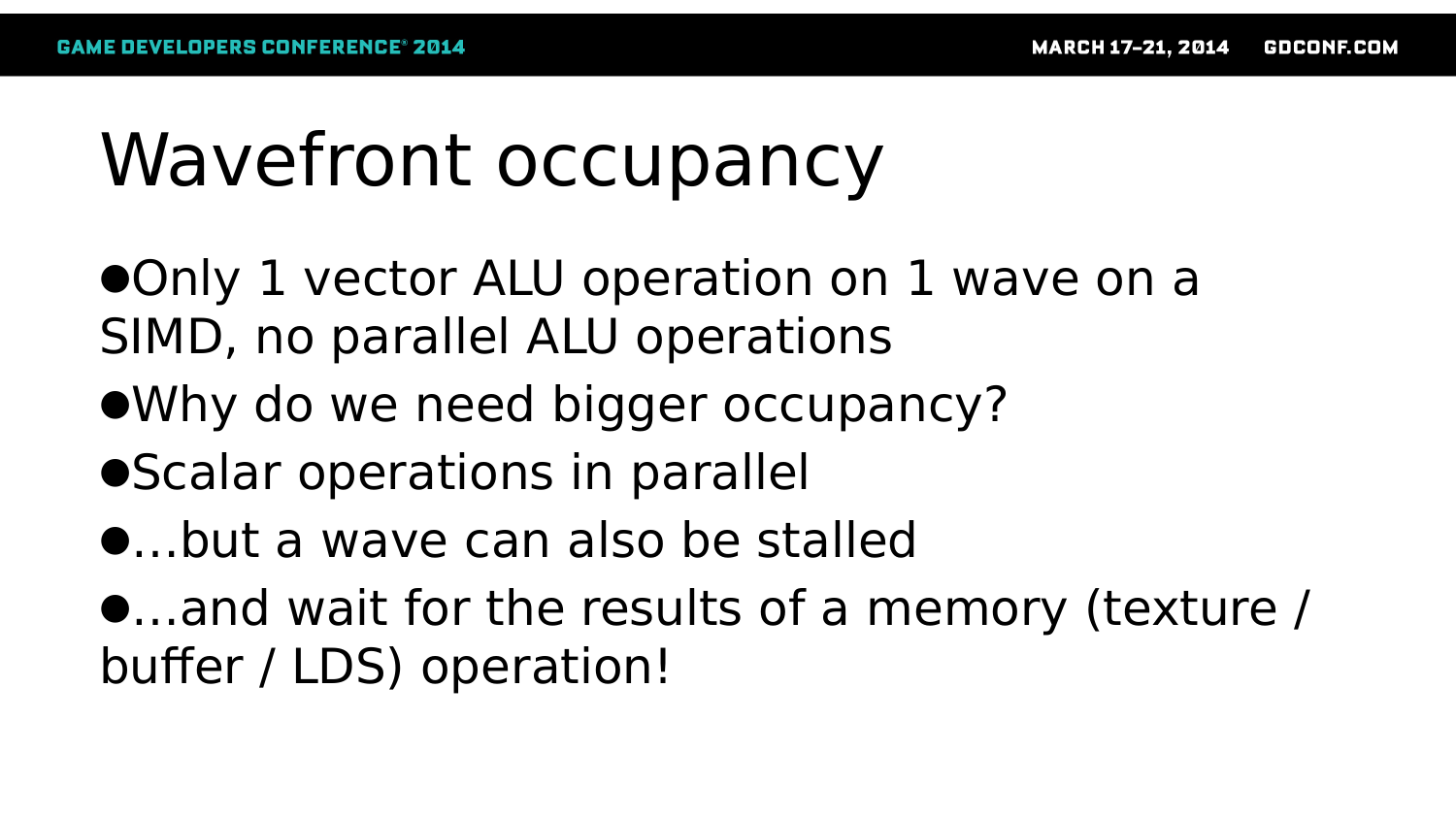

# Wavefront occupancy
Only 1 vector ALU operation on 1 wave on a SIMD, no parallel ALU operations
Why do we need bigger occupancy?
Scalar operations in parallel
…but a wave can also be stalled
…and wait for the results of a memory (texture / buffer / LDS) operation!